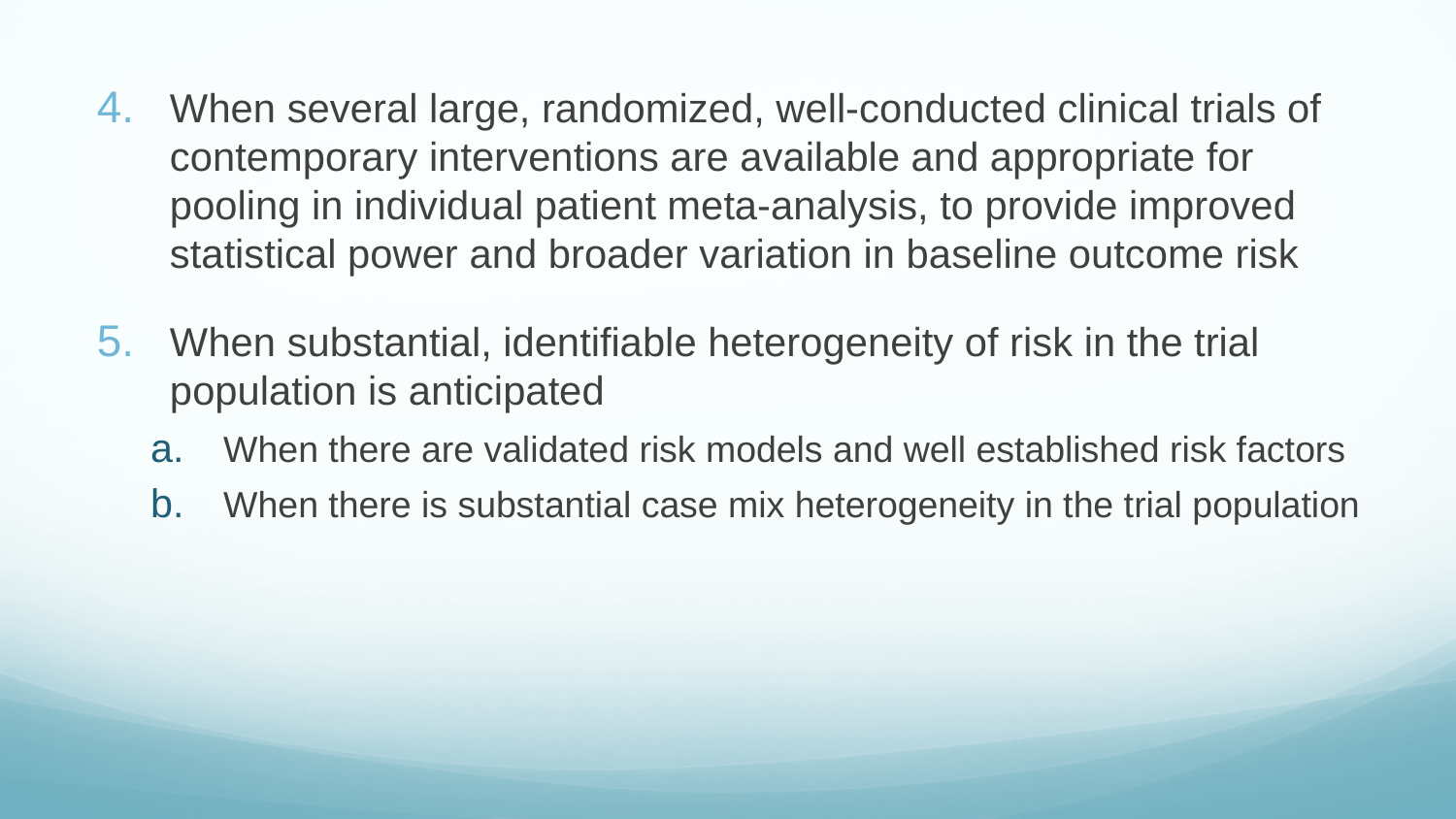

When several large, randomized, well-conducted clinical trials of contemporary interventions are available and appropriate for pooling in individual patient meta-analysis, to provide improved statistical power and broader variation in baseline outcome risk
When substantial, identifiable heterogeneity of risk in the trial population is anticipated
When there are validated risk models and well established risk factors
When there is substantial case mix heterogeneity in the trial population